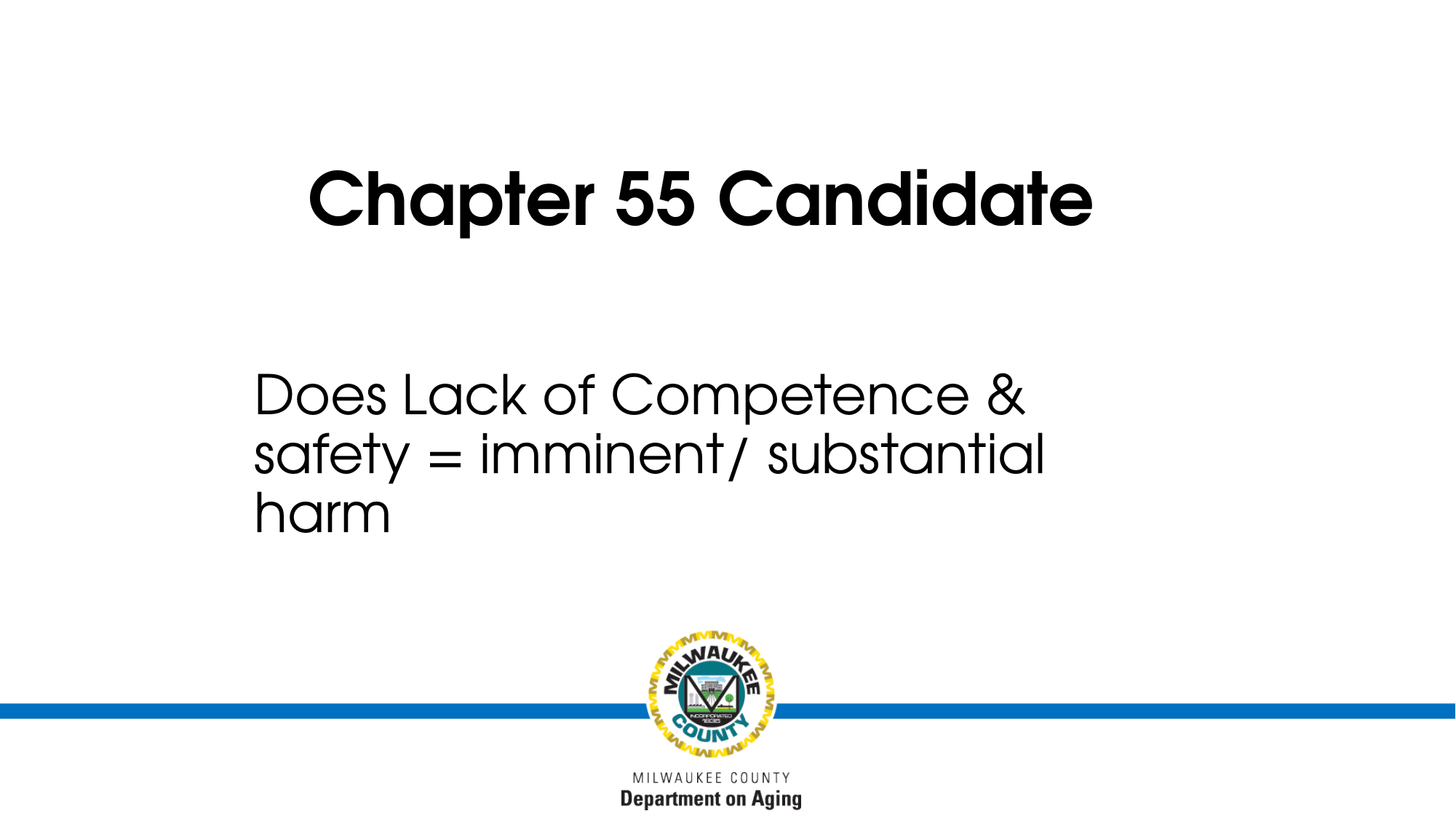

# Chapter 55 Candidate

Does Lack of Competence & safety = imminent/ substantial harm